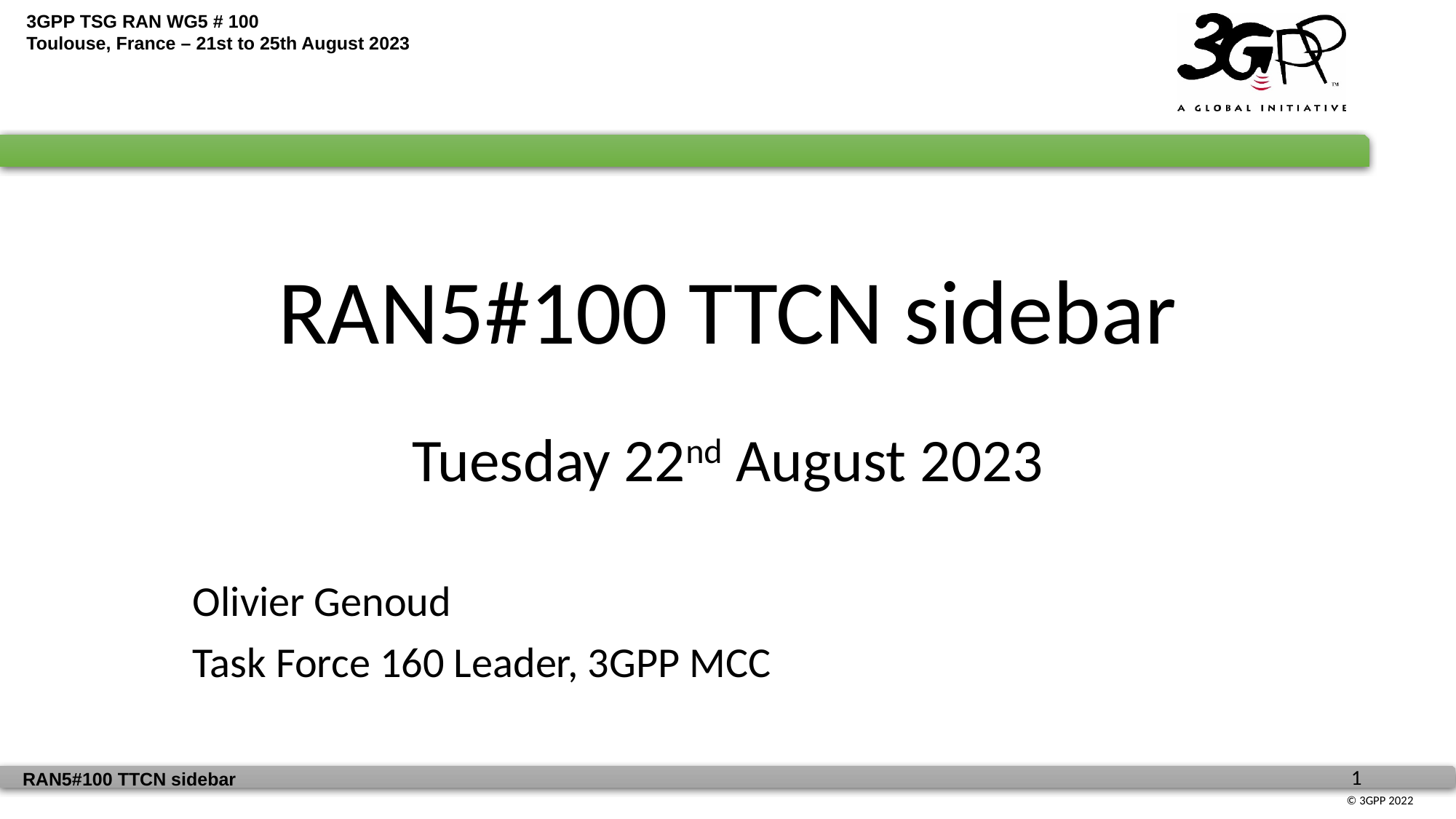

# RAN5#100 TTCN sidebar Tuesday 22nd August 2023
Olivier Genoud
Task Force 160 Leader, 3GPP MCC